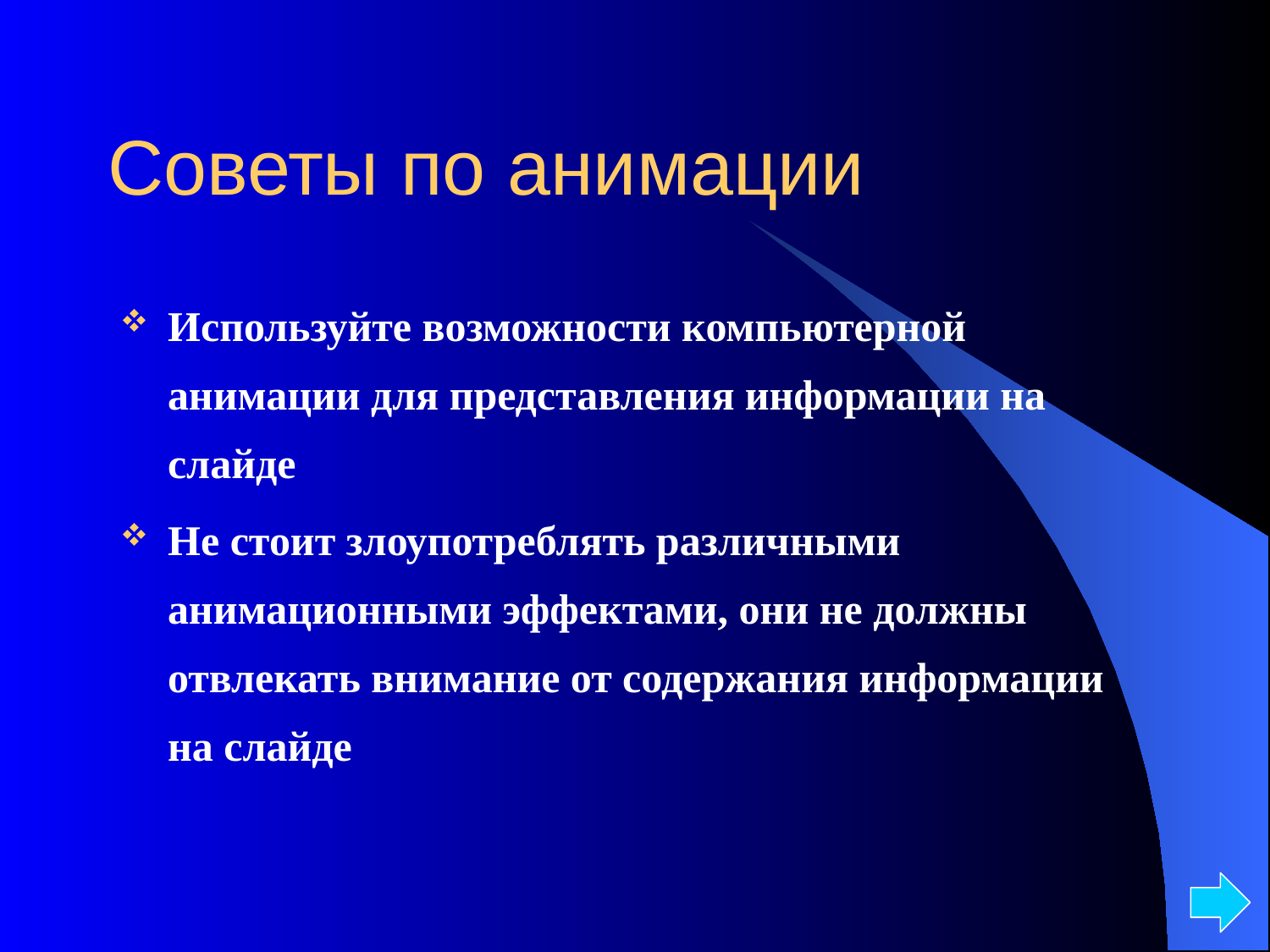

# Советы по анимации
Используйте возможности компьютерной анимации для представления информации на слайде
Не стоит злоупотреблять различными анимационными эффектами, они не должны отвлекать внимание от содержания информации на слайде